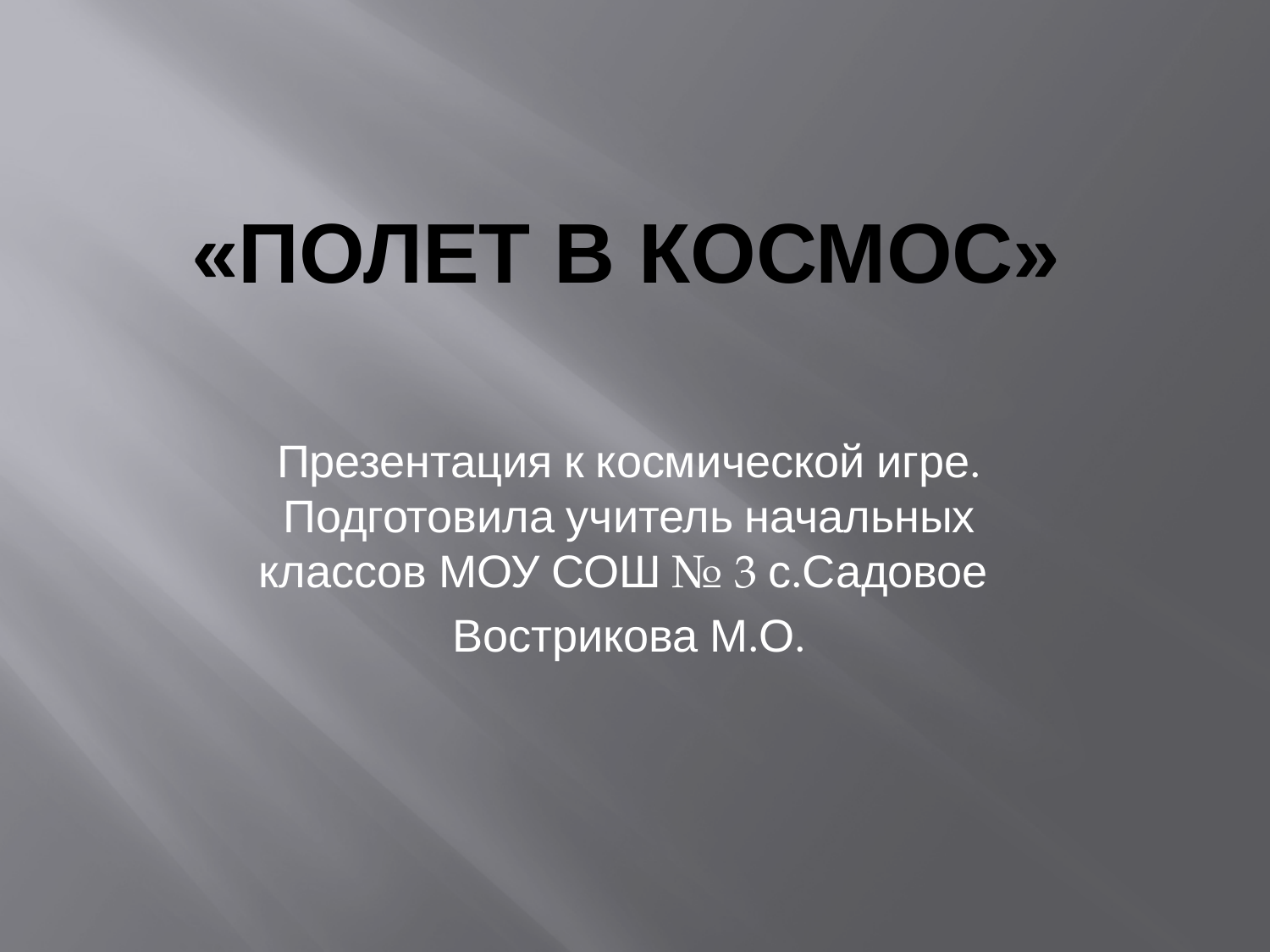

# «Полет в космос»
Презентация к космической игре. Подготовила учитель начальных классов МОУ СОШ № 3 с.Садовое
Вострикова М.О.